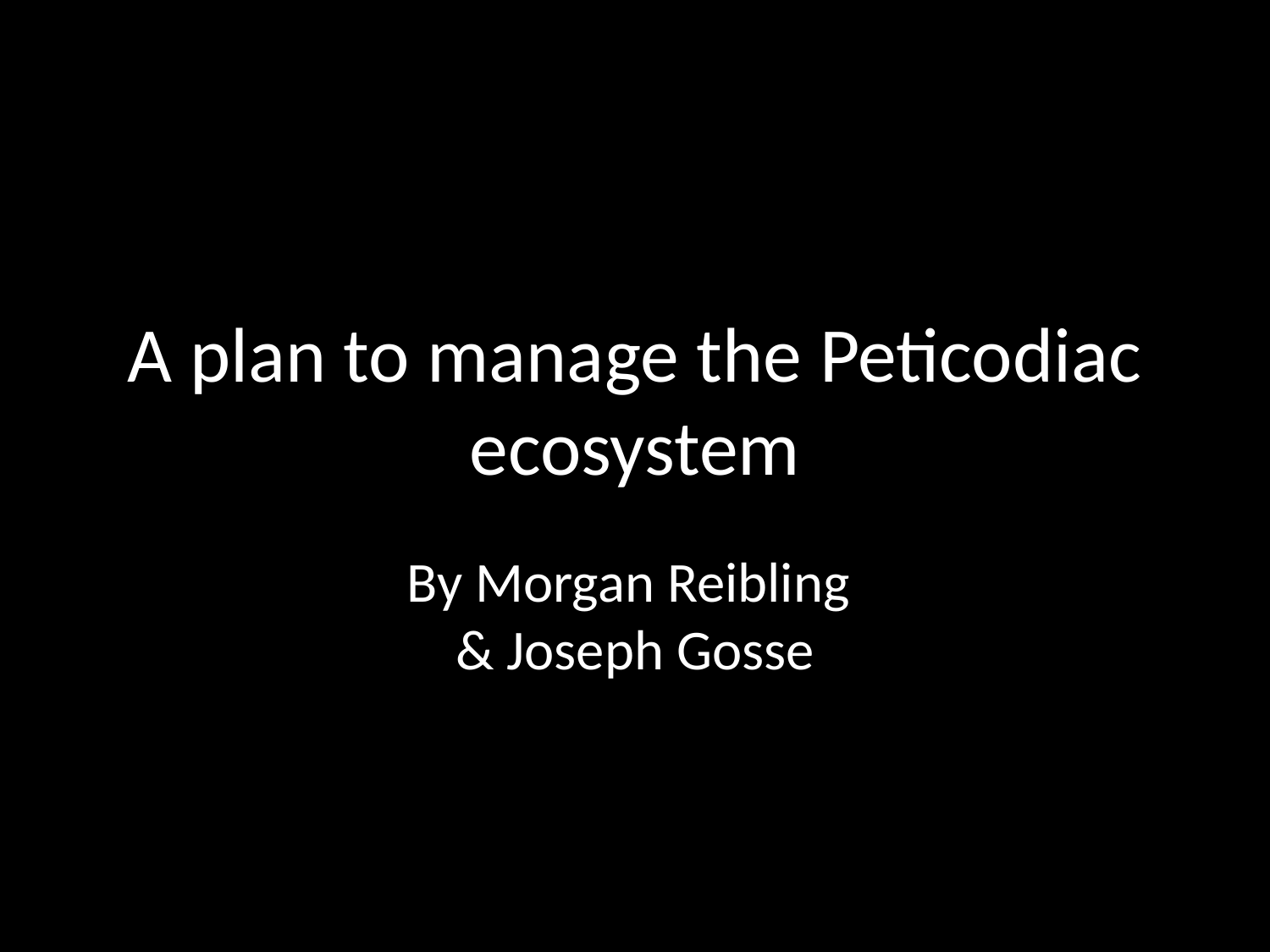

# A plan to manage the Peticodiac ecosystem
By Morgan Reibling
& Joseph Gosse